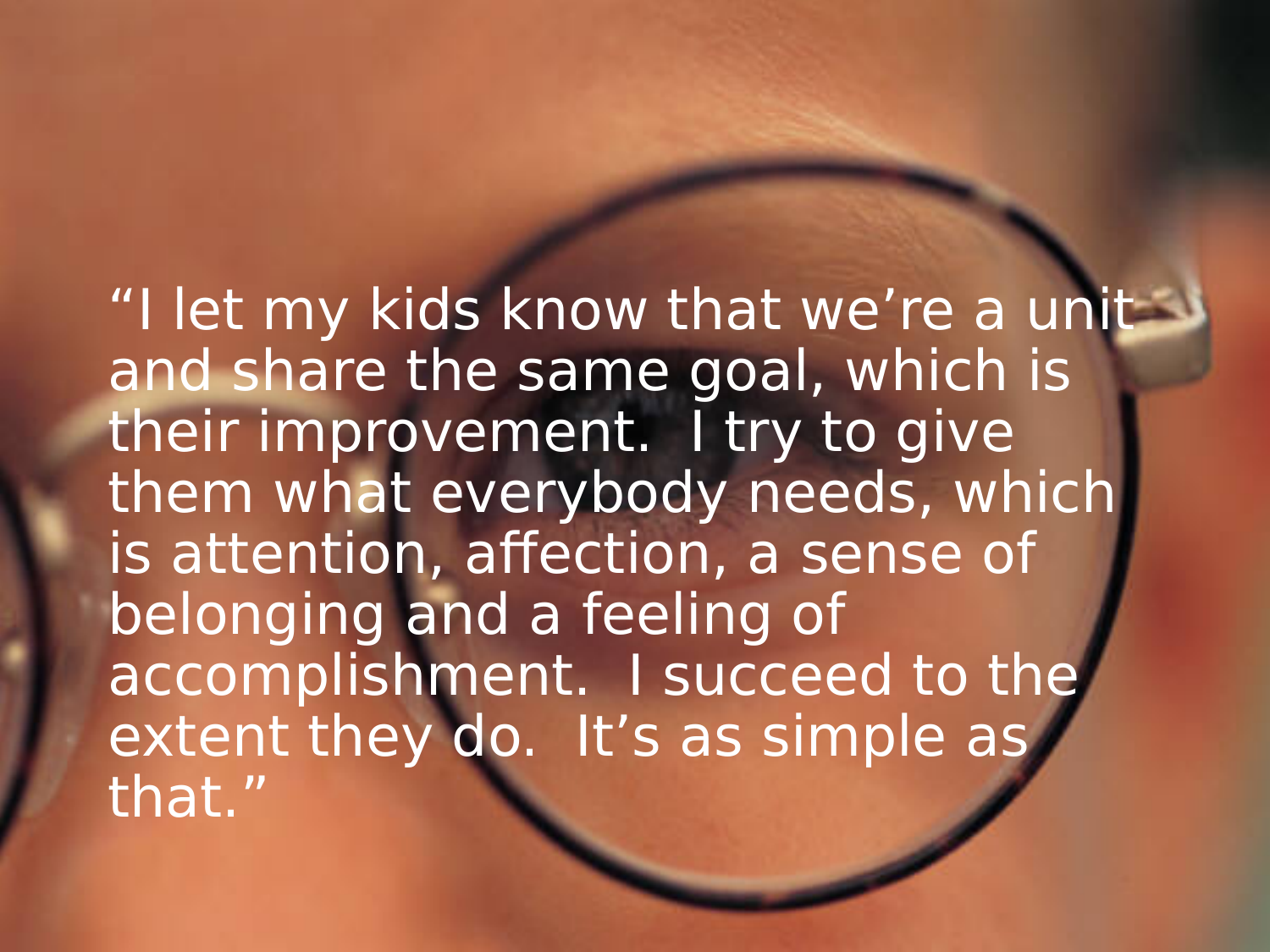

“I let my kids know that we’re a unit and share the same goal, which is their improvement.  I try to give them what everybody needs, which is attention, affection, a sense of belonging and a feeling of accomplishment.  I succeed to the extent they do.  It’s as simple as that.”